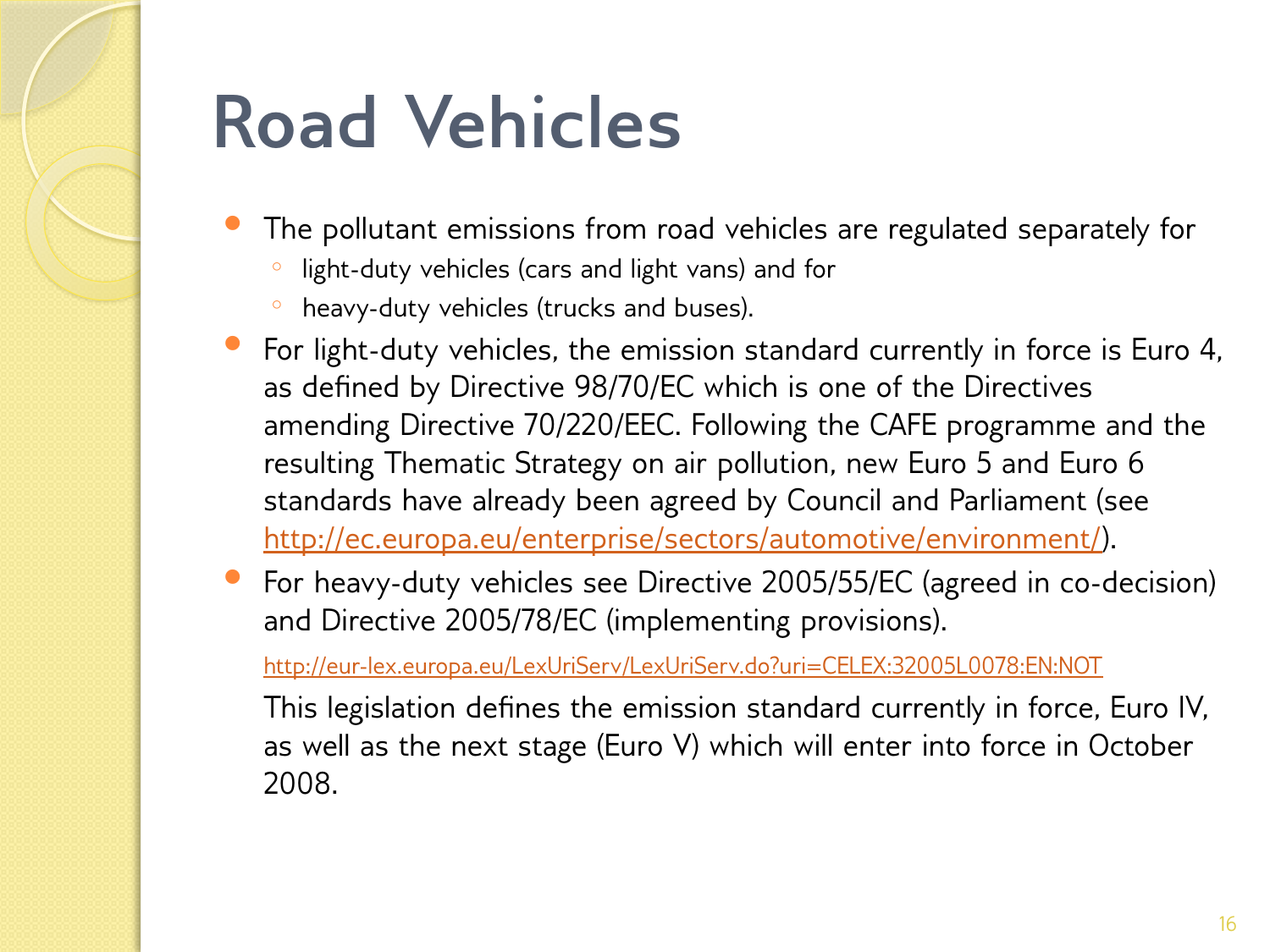

# Road Vehicles
The pollutant emissions from road vehicles are regulated separately for
light-duty vehicles (cars and light vans) and for
heavy-duty vehicles (trucks and buses).
For light-duty vehicles, the emission standard currently in force is Euro 4, as defined by Directive 98/70/EC which is one of the Directives amending Directive 70/220/EEC. Following the CAFE programme and the resulting Thematic Strategy on air pollution, new Euro 5 and Euro 6 standards have already been agreed by Council and Parliament (see http://ec.europa.eu/enterprise/sectors/automotive/environment/).
For heavy-duty vehicles see Directive 2005/55/EC (agreed in co-decision) and Directive 2005/78/EC (implementing provisions).
	http://eur-lex.europa.eu/LexUriServ/LexUriServ.do?uri=CELEX:32005L0078:EN:NOT
	This legislation defines the emission standard currently in force, Euro IV, as well as the next stage (Euro V) which will enter into force in October 2008.

16